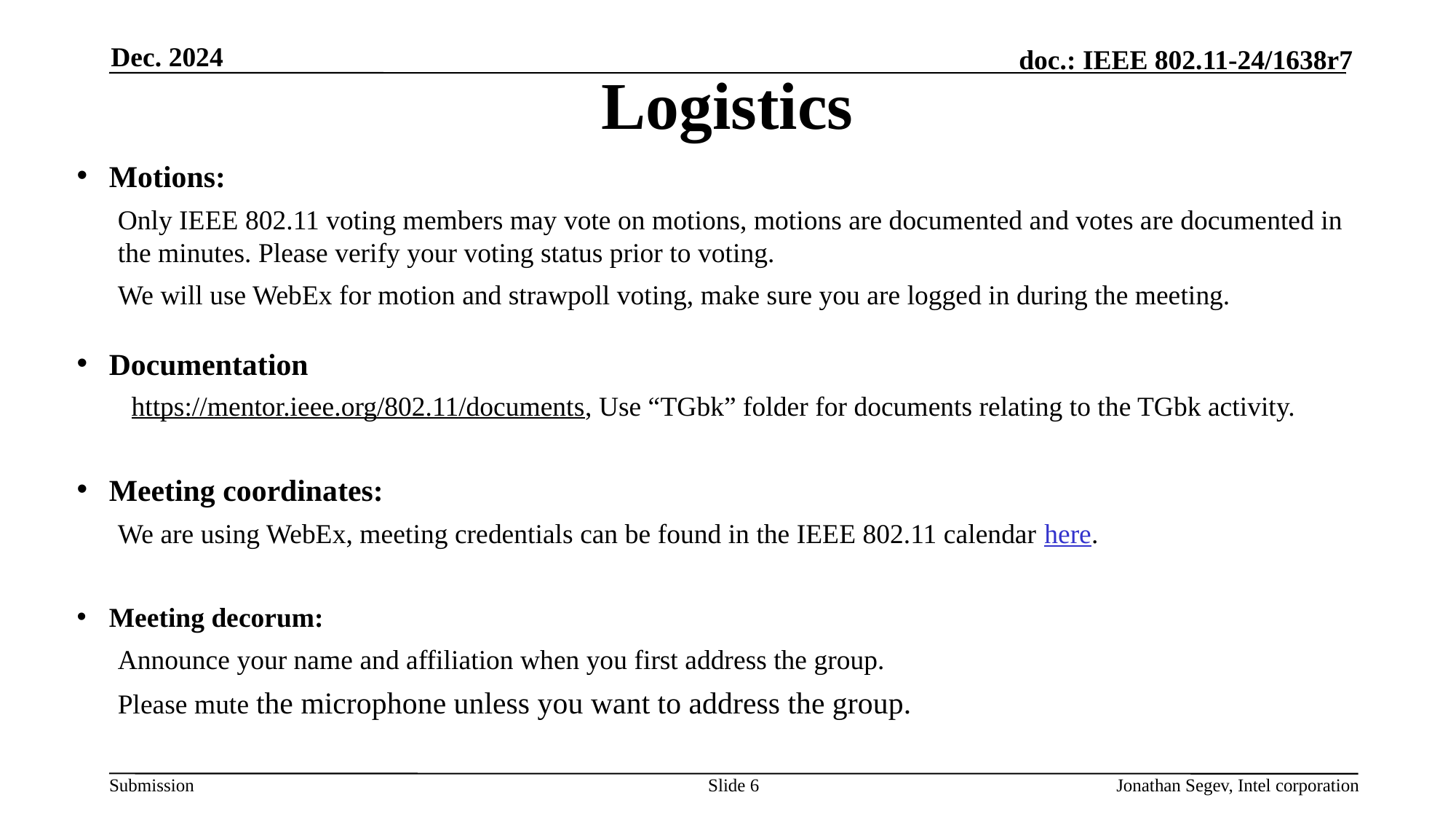

Dec. 2024
# Logistics
Motions:
	Only IEEE 802.11 voting members may vote on motions, motions are documented and votes are documented in the minutes. Please verify your voting status prior to voting.
	We will use WebEx for motion and strawpoll voting, make sure you are logged in during the meeting.

Documentation
https://mentor.ieee.org/802.11/documents, Use “TGbk” folder for documents relating to the TGbk activity.

Meeting coordinates:
	We are using WebEx, meeting credentials can be found in the IEEE 802.11 calendar here.

Meeting decorum:
	Announce your name and affiliation when you first address the group.
	Please mute the microphone unless you want to address the group.

Slide 6
Jonathan Segev, Intel corporation